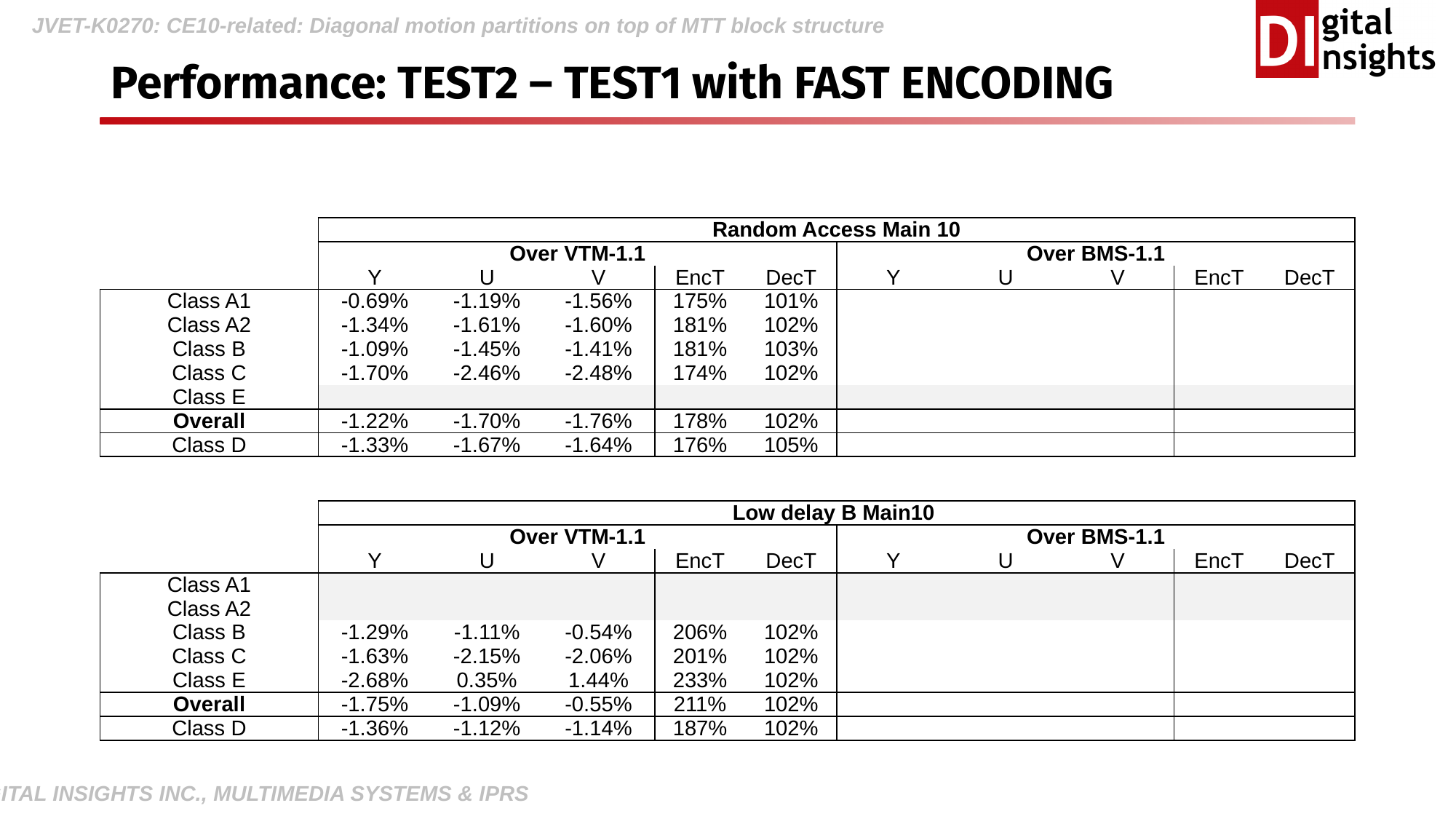

# Performance: TEST2 – TEST1 with FAST ENCODING

|  | Random Access Main 10 |  |  |  |  |  |  |  |  |  |
| --- | --- | --- | --- | --- | --- | --- | --- | --- | --- | --- |
|  | Over VTM-1.1 |  |  |  |  | Over BMS-1.1 |  |  |  |  |
|  | Y | U | V | EncT | DecT | Y | U | V | EncT | DecT |
| Class A1 | -0.69% | -1.19% | -1.56% | 175% | 101% |  |  |  |  |  |
| Class A2 | -1.34% | -1.61% | -1.60% | 181% | 102% |  |  |  |  |  |
| Class B | -1.09% | -1.45% | -1.41% | 181% | 103% |  |  |  |  |  |
| Class C | -1.70% | -2.46% | -2.48% | 174% | 102% |  |  |  |  |  |
| Class E |  |  |  |  |  |  |  |  |  |  |
| Overall | -1.22% | -1.70% | -1.76% | 178% | 102% |  |  |  |  |  |
| Class D | -1.33% | -1.67% | -1.64% | 176% | 105% |  |  |  |  |  |
|  | Low delay B Main10 |  |  |  |  |  |  |  |  |  |
| --- | --- | --- | --- | --- | --- | --- | --- | --- | --- | --- |
|  | Over VTM-1.1 |  |  |  |  | Over BMS-1.1 |  |  |  |  |
|  | Y | U | V | EncT | DecT | Y | U | V | EncT | DecT |
| Class A1 |  |  |  |  |  |  |  |  |  |  |
| Class A2 |  |  |  |  |  |  |  |  |  |  |
| Class B | -1.29% | -1.11% | -0.54% | 206% | 102% |  |  |  |  |  |
| Class C | -1.63% | -2.15% | -2.06% | 201% | 102% |  |  |  |  |  |
| Class E | -2.68% | 0.35% | 1.44% | 233% | 102% |  |  |  |  |  |
| Overall | -1.75% | -1.09% | -0.55% | 211% | 102% |  |  |  |  |  |
| Class D | -1.36% | -1.12% | -1.14% | 187% | 102% |  |  |  |  |  |